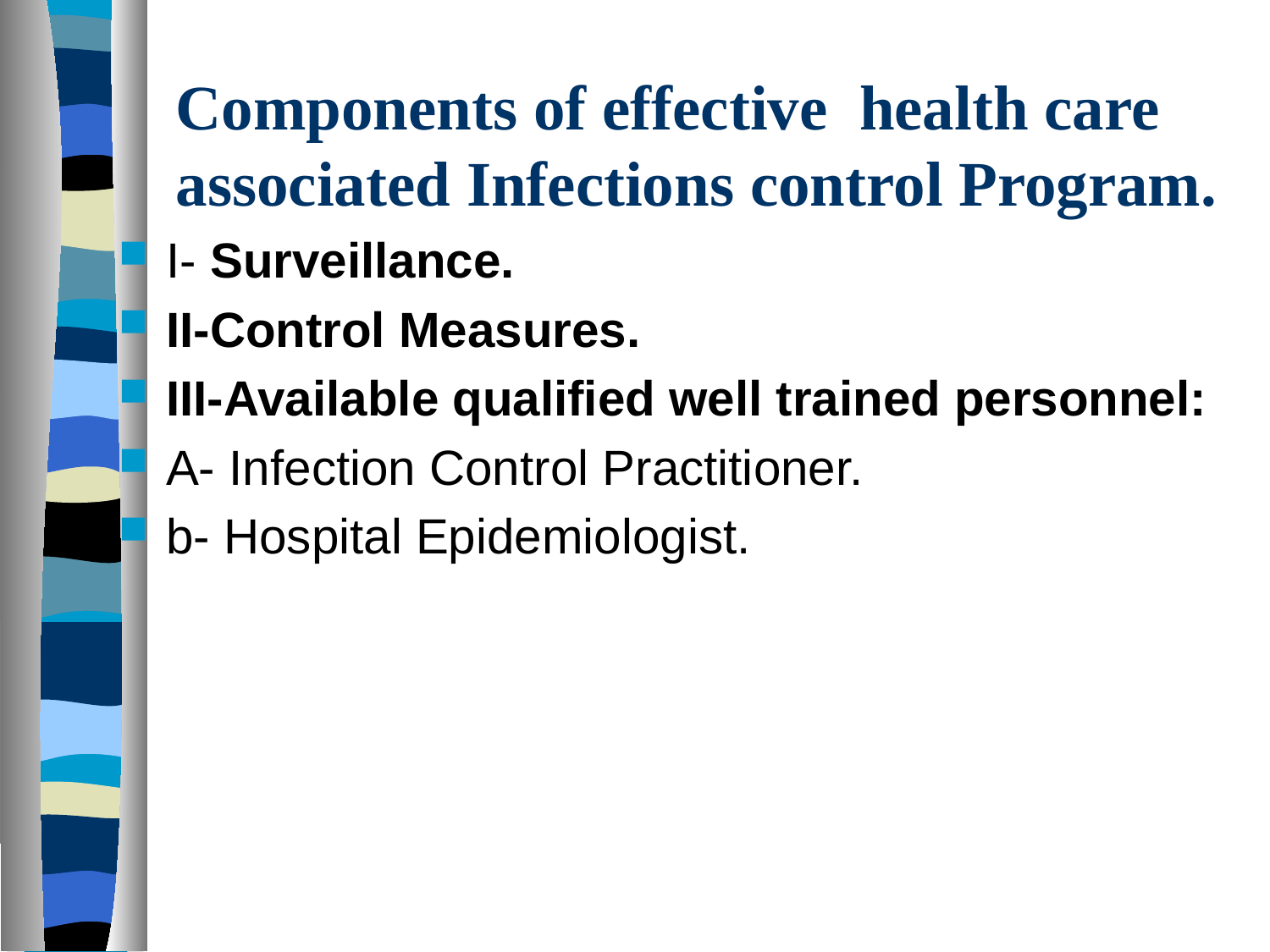

# Components of effective  health care associated Infections control Program.
I- Surveillance.
II-Control Measures.
III-Available qualified well trained personnel:
A- Infection Control Practitioner.
b- Hospital Epidemiologist.